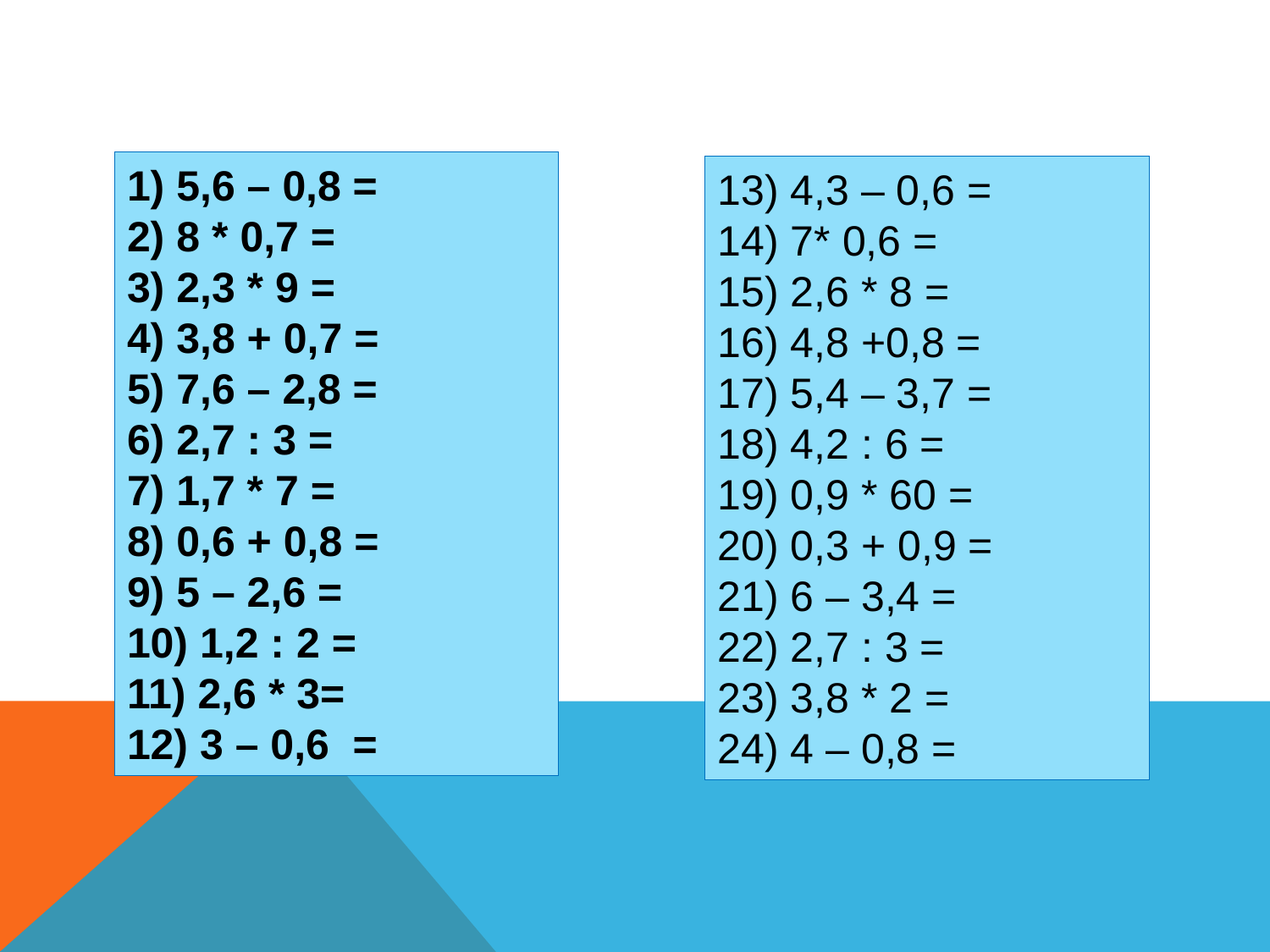

#
1) 5,6 – 0,8 =
2) 8 * 0,7 =
3) 2,3 * 9 =
4) 3,8 + 0,7 =
5) 7,6 – 2,8 =
6) 2,7 : 3 =
7) 1,7 * 7 =
8) 0,6 + 0,8 =
9) 5 – 2,6 =
10) 1,2 : 2 =
11) 2,6 * 3=
12) 3 – 0,6  =

13) 4,3 – 0,6 =
14) 7* 0,6 =
15) 2,6 * 8 =
16) 4,8 +0,8 =
17) 5,4 – 3,7 =
18) 4,2 : 6 =
19) 0,9 * 60 =
20) 0,3 + 0,9 =
21) 6 – 3,4 =
22) 2,7 : 3 =
23) 3,8 * 2 =
24) 4 – 0,8 =